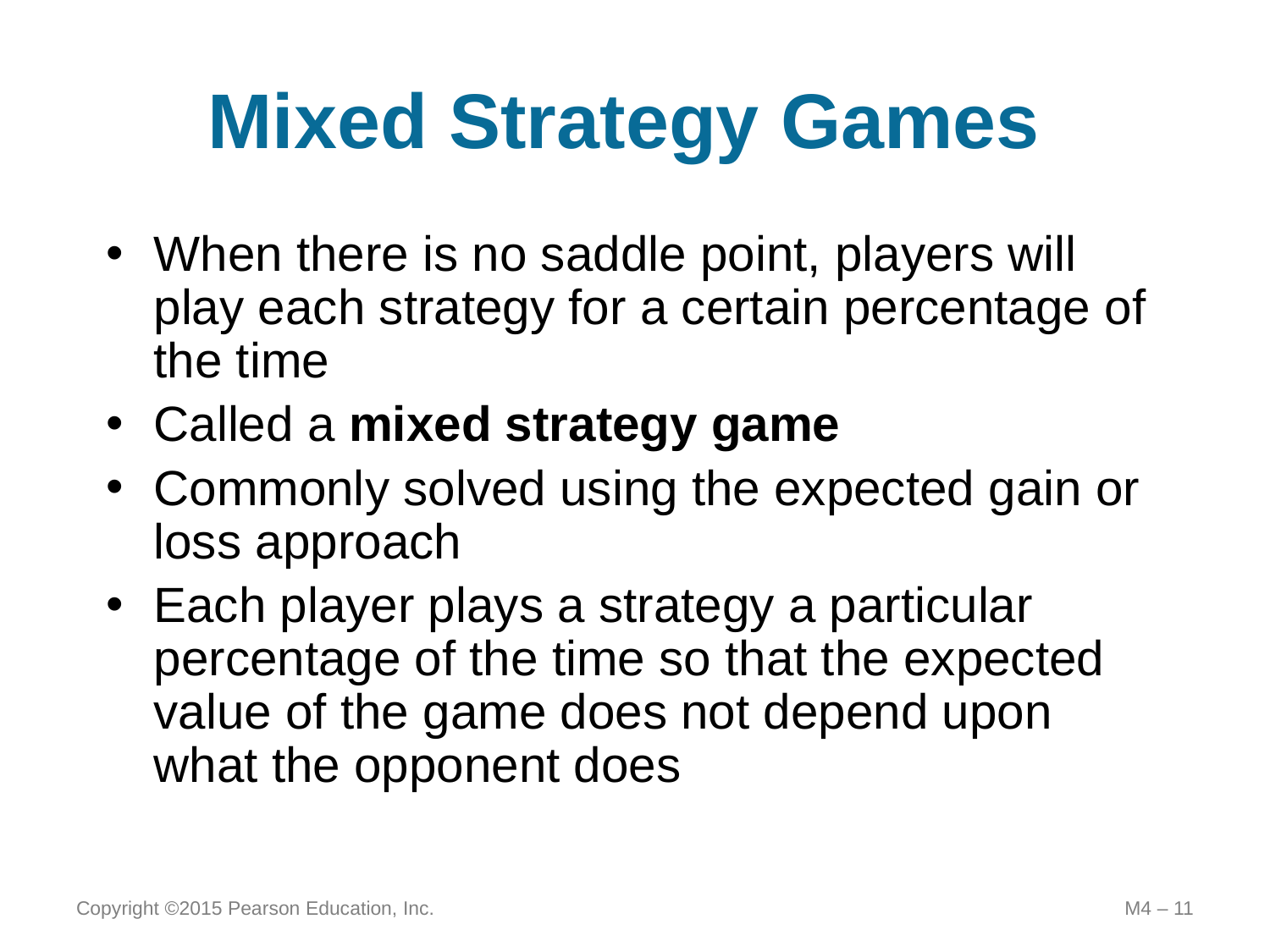

# Mixed Strategy Games
When there is no saddle point, players will play each strategy for a certain percentage of the time
Called a mixed strategy game
Commonly solved using the expected gain or loss approach
Each player plays a strategy a particular percentage of the time so that the expected value of the game does not depend upon what the opponent does
Copyright ©2015 Pearson Education, Inc.
M4 – 11